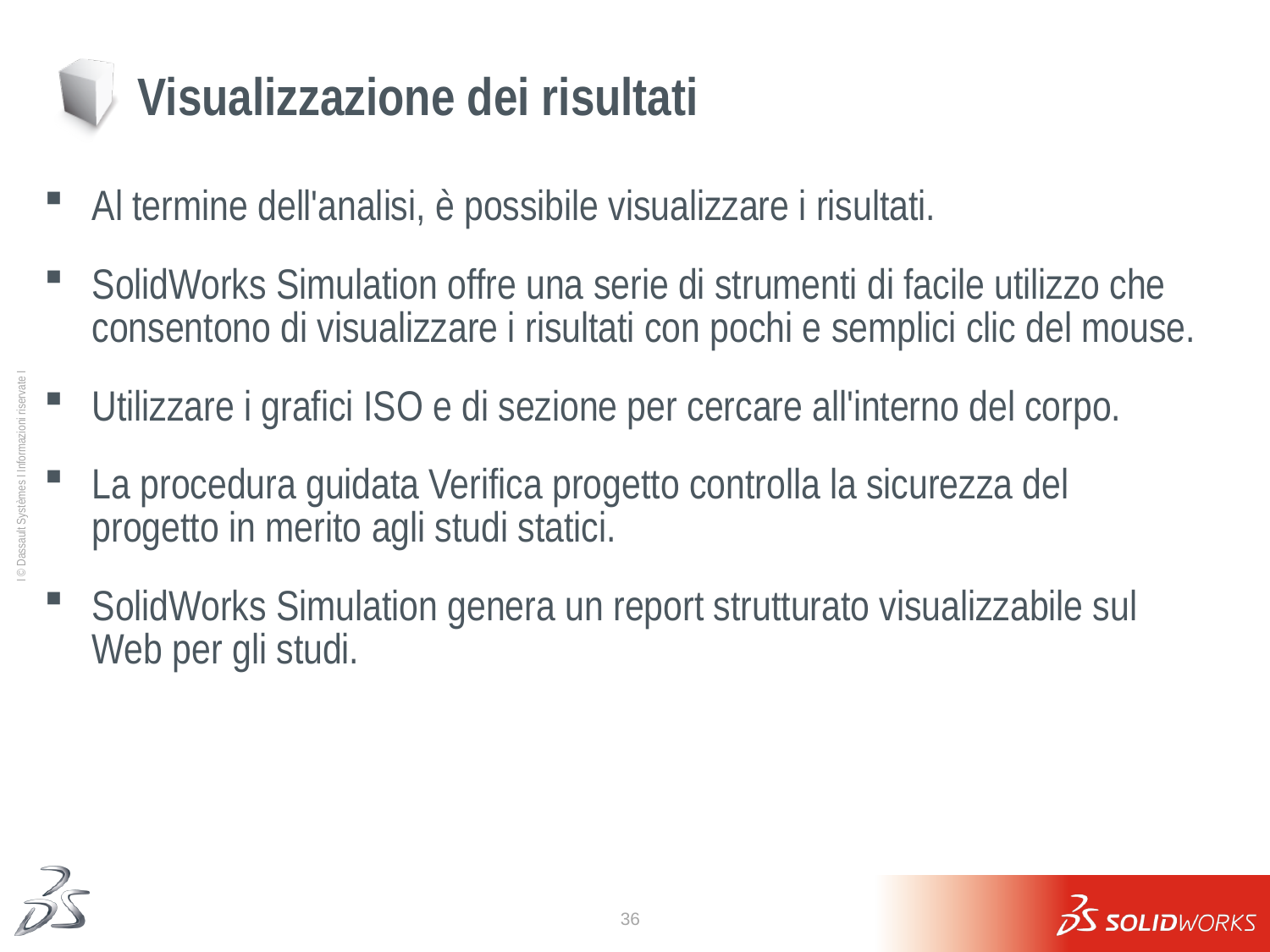

# Visualizzazione dei risultati
Al termine dell'analisi, è possibile visualizzare i risultati.
SolidWorks Simulation offre una serie di strumenti di facile utilizzo che consentono di visualizzare i risultati con pochi e semplici clic del mouse.
Utilizzare i grafici ISO e di sezione per cercare all'interno del corpo.
La procedura guidata Verifica progetto controlla la sicurezza del progetto in merito agli studi statici.
SolidWorks Simulation genera un report strutturato visualizzabile sul Web per gli studi.